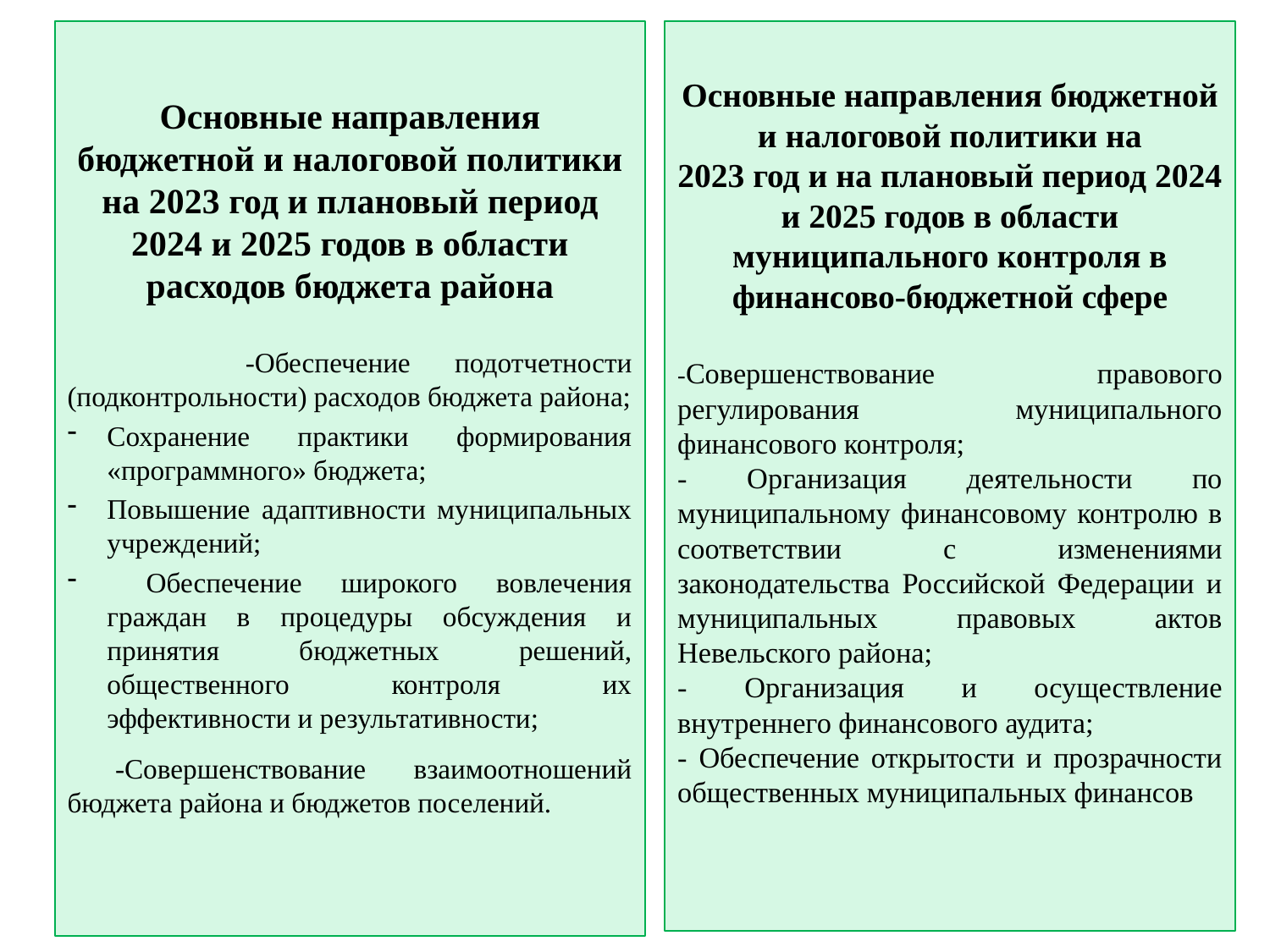

Основные направления бюджетной и налоговой политики
на 2023 год и плановый период 2024 и 2025 годов в области расходов бюджета района
    -Обеспечение подотчетности (подконтрольности) расходов бюджета района;
Сохранение практики формирования «программного» бюджета;
Повышение адаптивности муниципальных учреждений;
 Обеспечение широкого вовлечения граждан в процедуры обсуждения и принятия бюджетных решений, общественного контроля их эффективности и результативности;
-Совершенствование взаимоотношений бюджета района и бюджетов поселений.

Основные направления бюджетной и налоговой политики на
2023 год и на плановый период 2024 и 2025 годов в области муниципального контроля в финансово-бюджетной сфере

-Совершенствование правового регулирования муниципального финансового контроля;
- Организация деятельности по муниципальному финансовому контролю в соответствии с изменениями законодательства Российской Федерации и муниципальных правовых актов Невельского района;
- Организация и осуществление внутреннего финансового аудита;
- Обеспечение открытости и прозрачности общественных муниципальных финансов